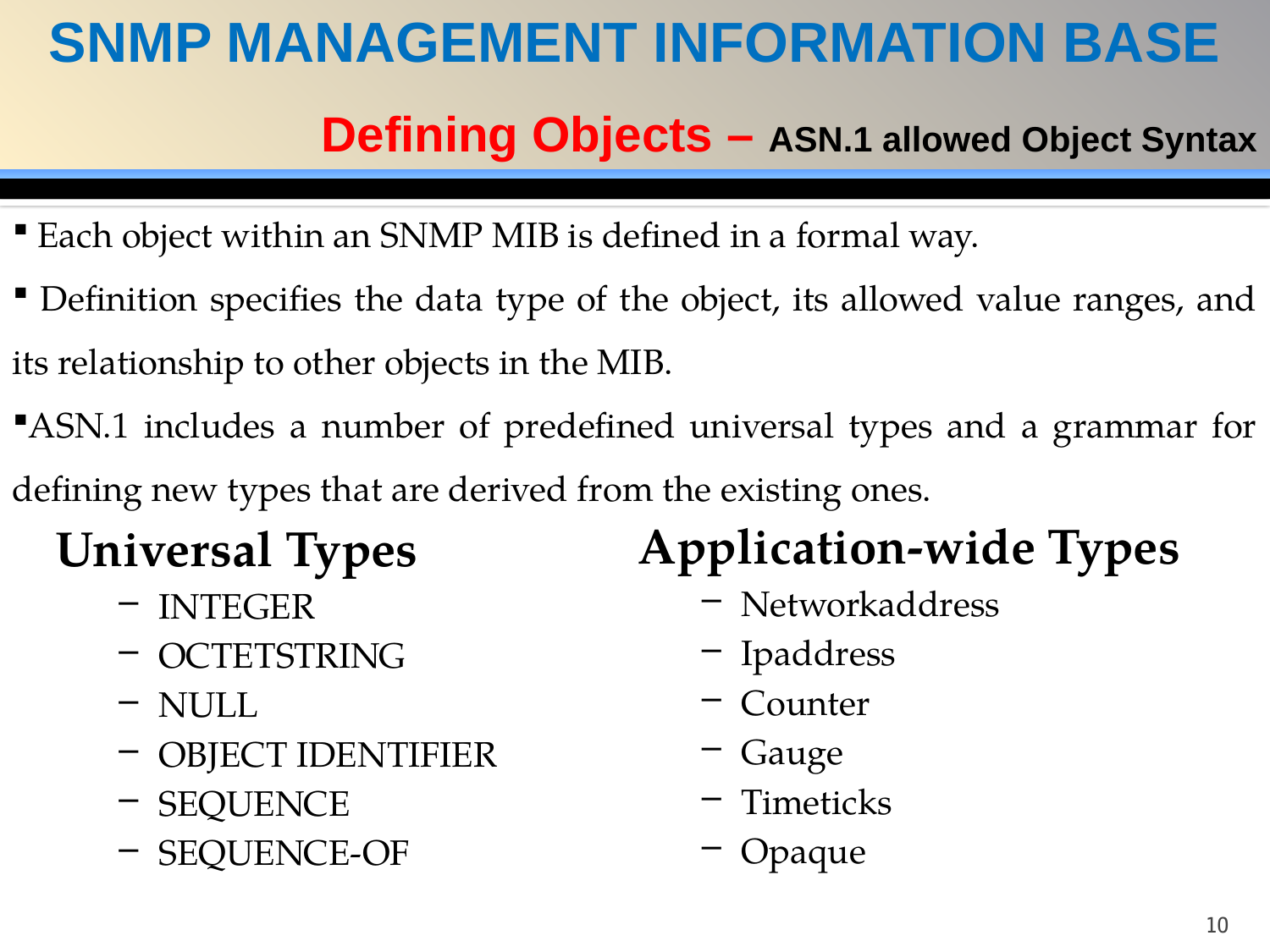

SNMP MANAGEMENT INFORMATION BASE
Defining Objects – ASN.1 allowed Object Syntax
 Each object within an SNMP MIB is defined in a formal way.
 Definition specifies the data type of the object, its allowed value ranges, and its relationship to other objects in the MIB.
ASN.1 includes a number of predefined universal types and a grammar for defining new types that are derived from the existing ones.
Application-wide Types
Networkaddress
Ipaddress
Counter
Gauge
Timeticks
Opaque
Universal Types
INTEGER
OCTETSTRING
NULL
OBJECT IDENTIFIER
SEQUENCE
SEQUENCE-OF

10